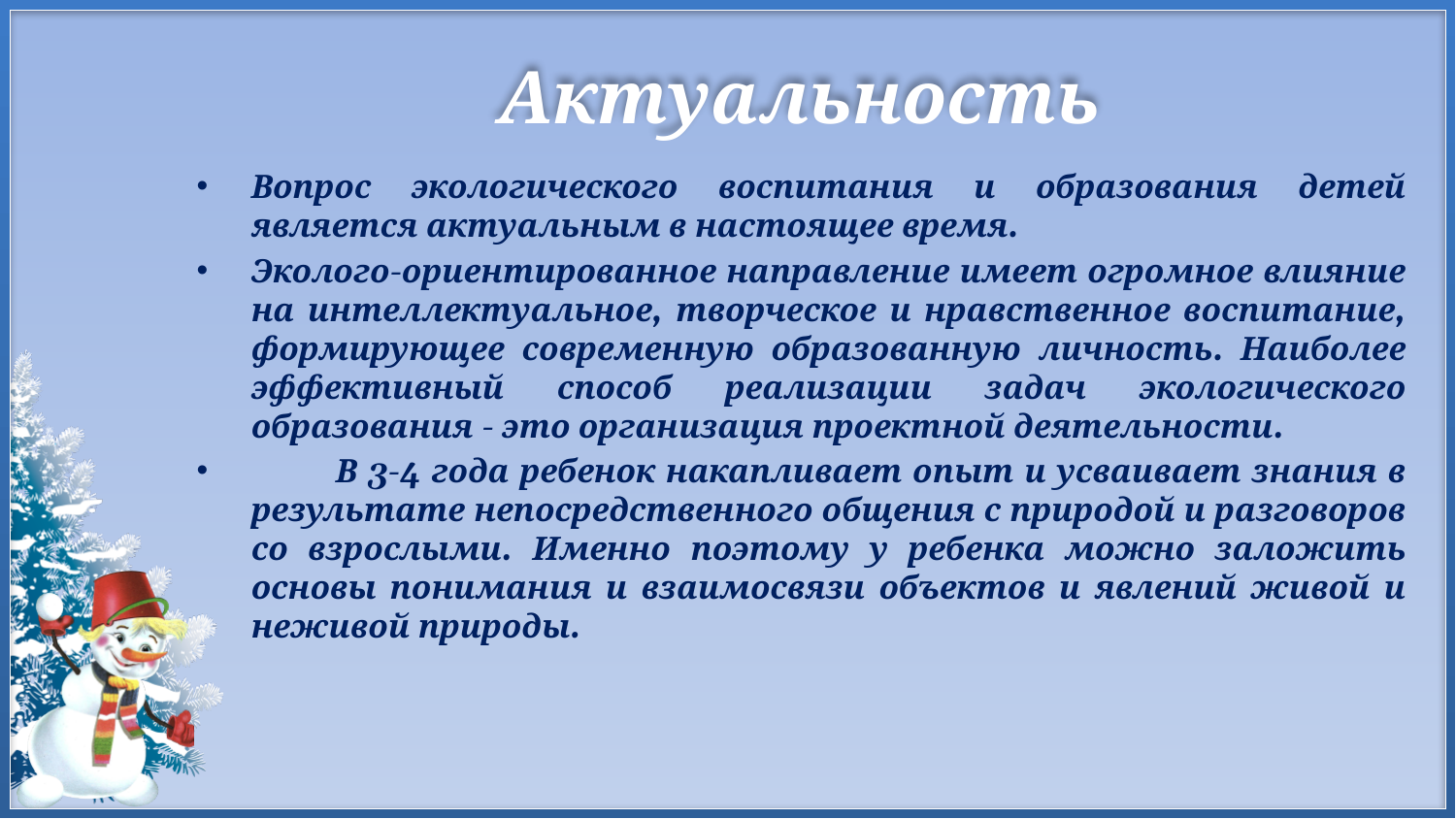

# Актуальность
Вопрос экологического воспитания и образования детей является актуальным в настоящее время.
Эколого-ориентированное направление имеет огромное влияние на интеллектуальное, творческое и нравственное воспитание, формирующее современную образованную личность. Наиболее эффективный способ реализации задач экологического образования - это организация проектной деятельности.
        В 3-4 года ребенок накапливает опыт и усваивает знания в результате непосредственного общения с природой и разговоров со взрослыми. Именно поэтому у ребенка можно заложить основы понимания и взаимосвязи объектов и явлений живой и неживой природы.